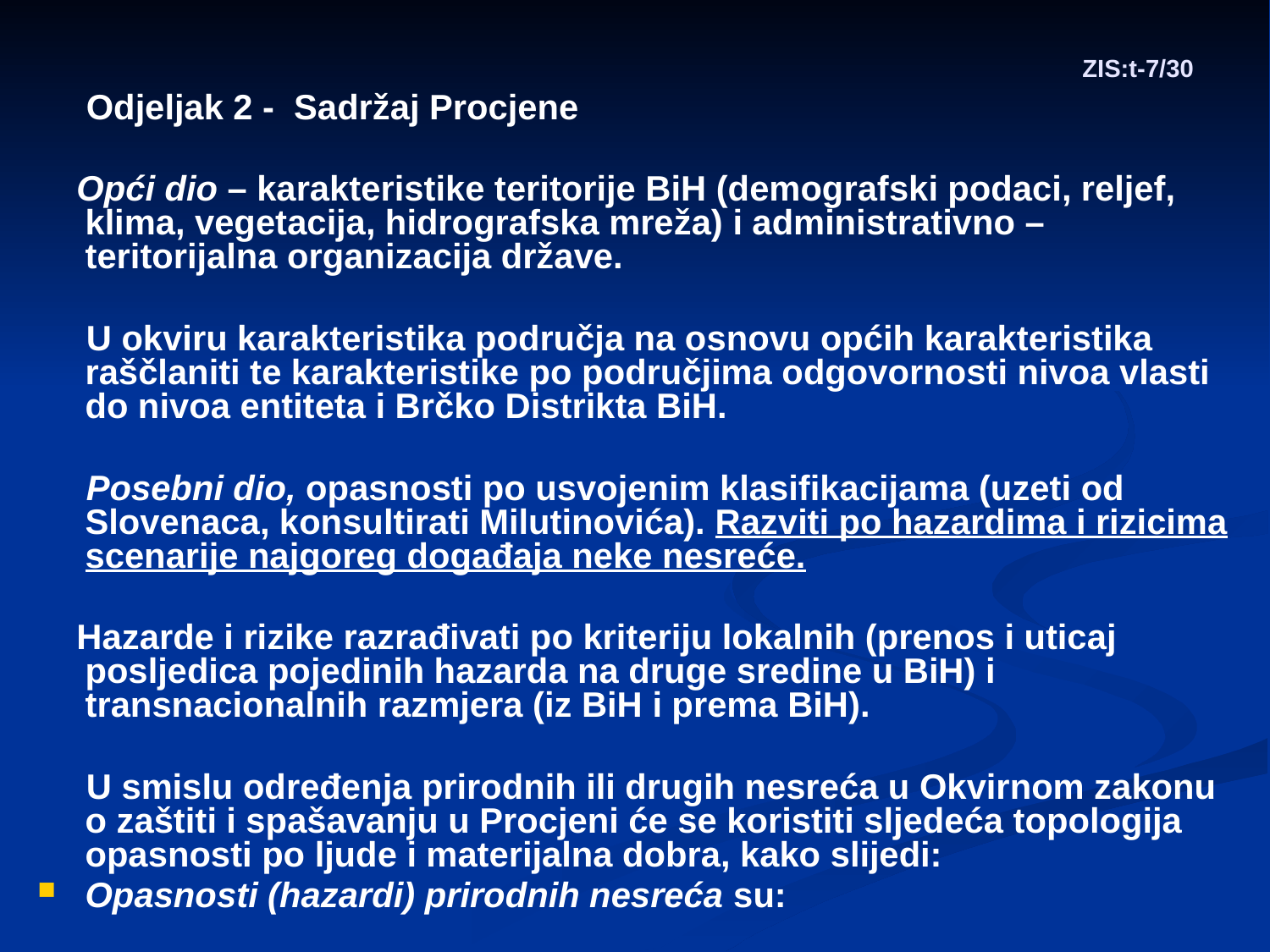

# ZIS:t-7/30
     Odjeljak 2 -  Sadržaj Procjene

    Opći dio – karakteristike teritorije BiH (demografski podaci, reljef, klima, vegetacija, hidrografska mreža) i administrativno – teritorijalna organizacija države.

     U okviru karakteristika područja na osnovu općih karakteristika raščlaniti te karakteristike po područjima odgovornosti nivoa vlasti do nivoa entiteta i Brčko Distrikta BiH.

     Posebni dio, opasnosti po usvojenim klasifikacijama (uzeti od Slovenaca, konsultirati Milutinovića). Razviti po hazardima i rizicima scenarije najgoreg događaja neke nesreće.

    Hazarde i rizike razrađivati po kriteriju lokalnih (prenos i uticaj posljedica pojedinih hazarda na druge sredine u BiH) i transnacionalnih razmjera (iz BiH i prema BiH).

     U smislu određenja prirodnih ili drugih nesreća u Okvirnom zakonu o zaštiti i spašavanju u Procjeni će se koristiti sljedeća topologija opasnosti po ljude i materijalna dobra, kako slijedi:
Opasnosti (hazardi) prirodnih nesreća su: